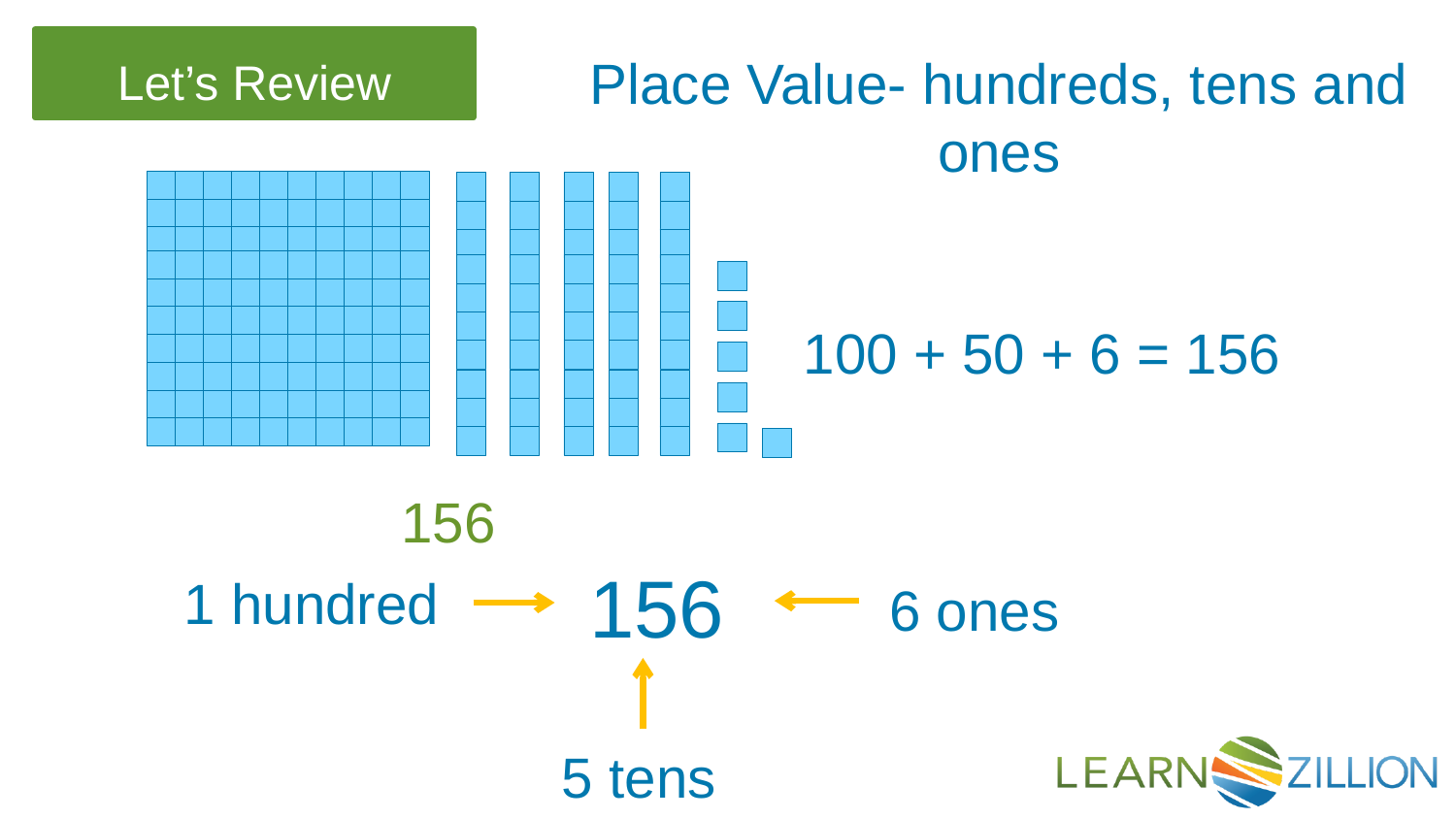

Place Value- hundreds, tens and ones

156
100 + 50 + 6 = 156
156
1 hundred
6 ones
5 tens